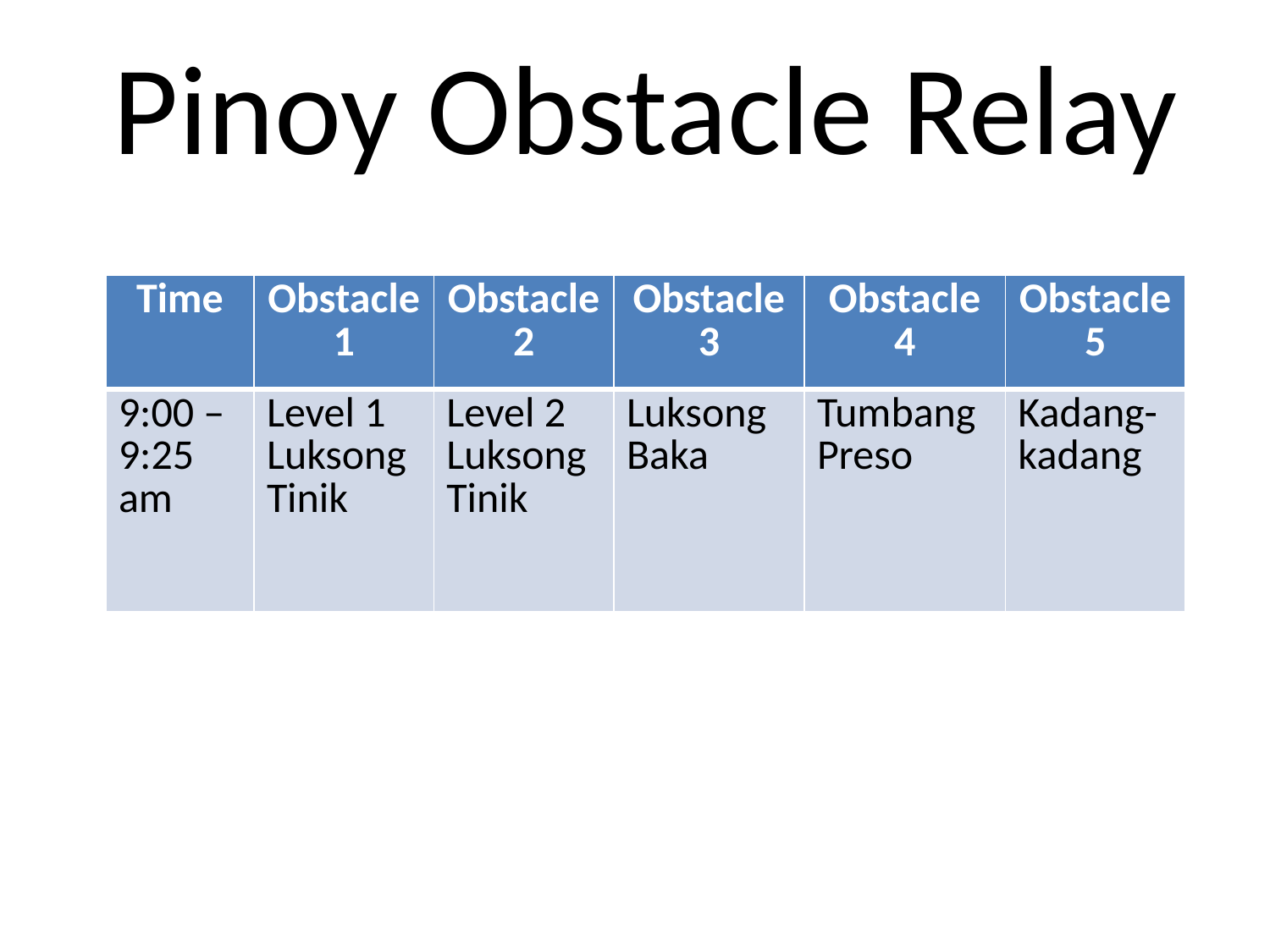

Pinoy Obstacle Relay
| Time | Obstacle 1 | Obstacle 2 | Obstacle 3 | Obstacle 4 | Obstacle 5 |
| --- | --- | --- | --- | --- | --- |
| 9:00 – 9:25 am | Level 1 Luksong Tinik | Level 2 Luksong Tinik | Luksong Baka | Tumbang Preso | Kadang-kadang |